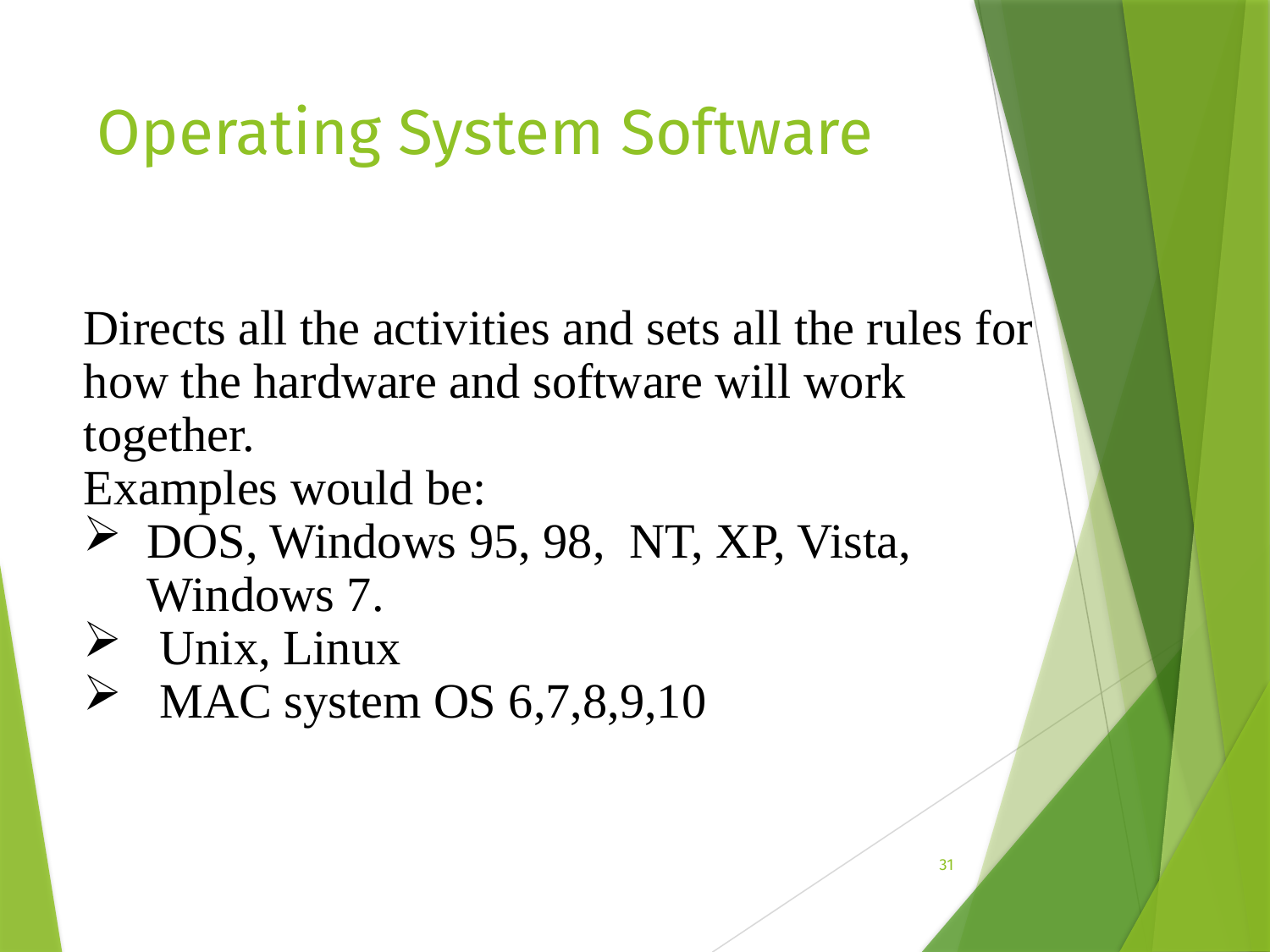

# Operating System Software
Directs all the activities and sets all the rules for how the hardware and software will work together.
Examples would be:
DOS, Windows 95, 98,  NT, XP, Vista, Windows 7.
 Unix, Linux
 MAC system OS 6,7,8,9,10
31